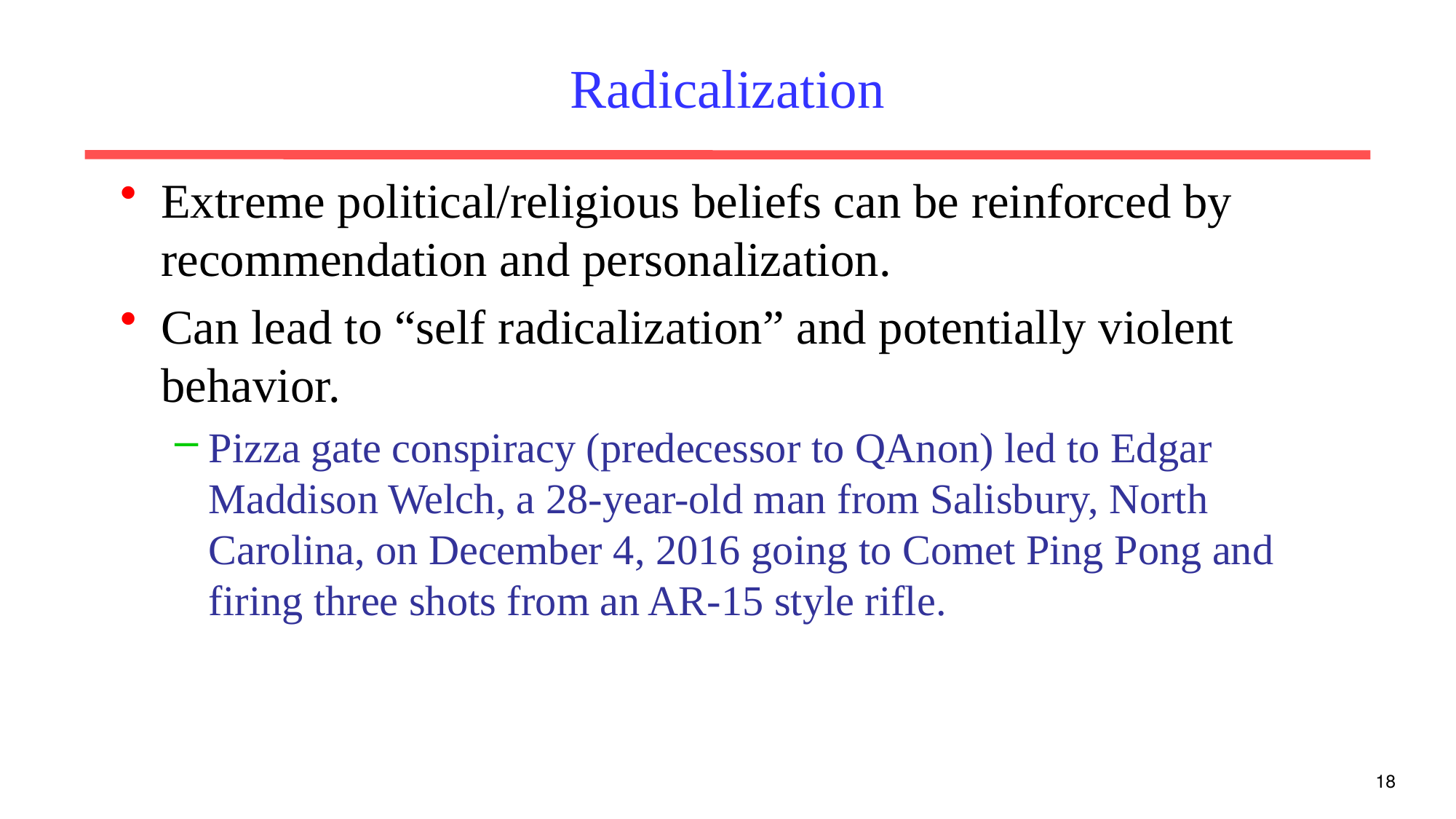

# Radicalization
Extreme political/religious beliefs can be reinforced by recommendation and personalization.
Can lead to “self radicalization” and potentially violent behavior.
Pizza gate conspiracy (predecessor to QAnon) led to Edgar Maddison Welch, a 28-year-old man from Salisbury, North Carolina, on December 4, 2016 going to Comet Ping Pong and firing three shots from an AR-15 style rifle.
18